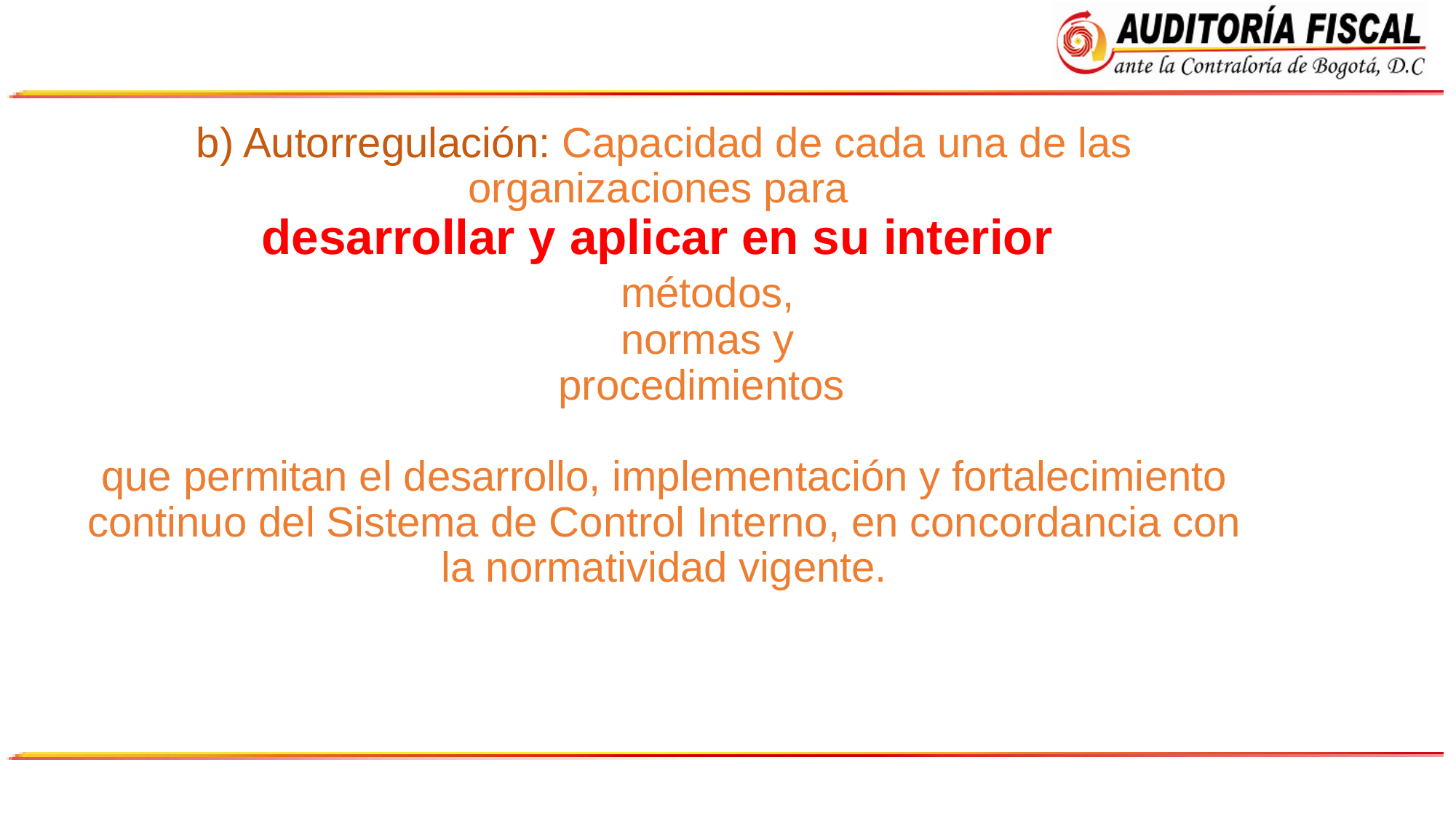

# b) Autorregulación: Capacidad de cada una de las organizaciones para desarrollar y aplicar en su interior métodos, normas y procedimientos que permitan el desarrollo, implementación y fortalecimiento continuo del Sistema de Control Interno, en concordancia con la normatividad vigente.